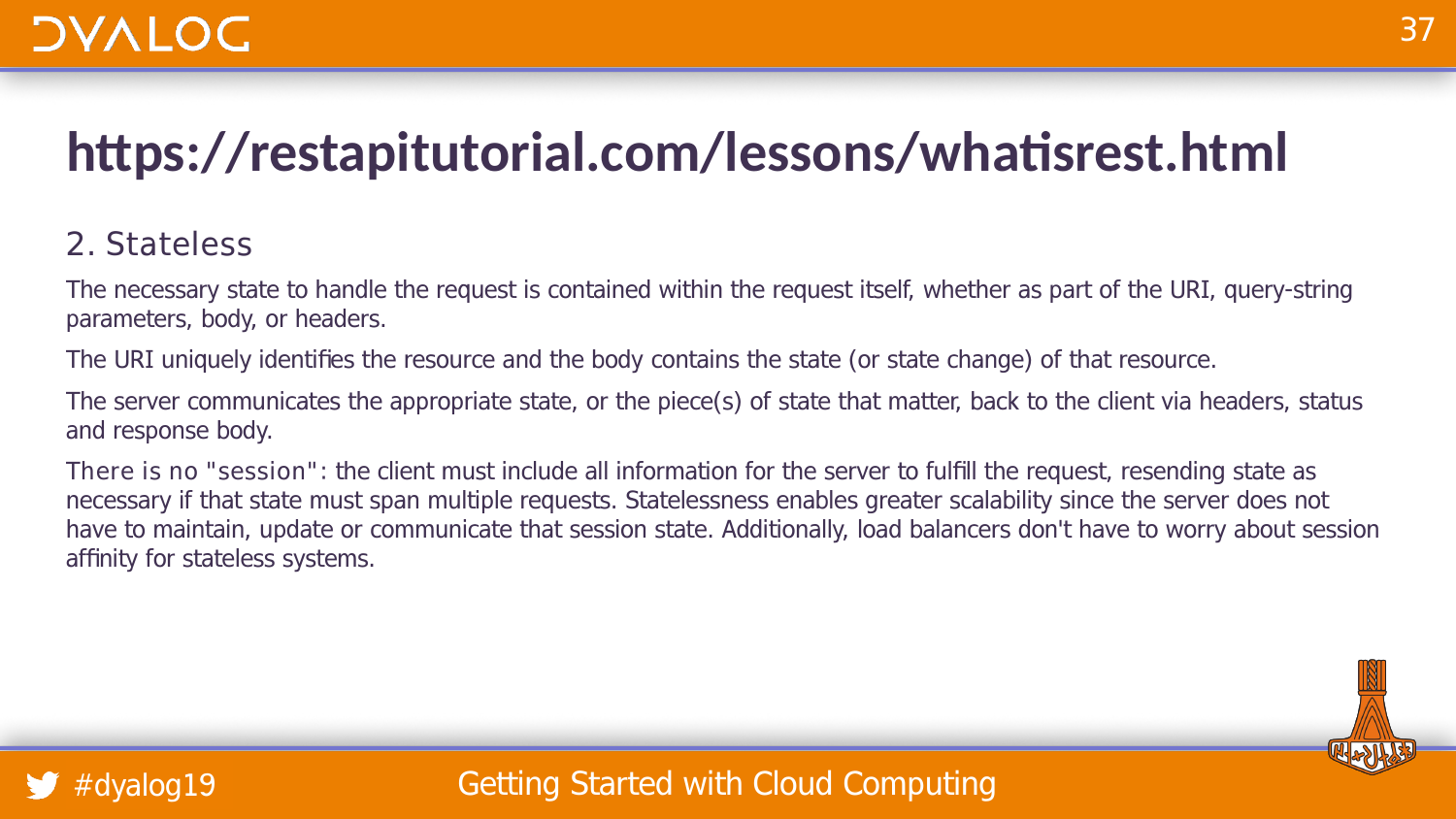

# https://restapitutorial.com/lessons/whatisrest.html
2. Stateless
The necessary state to handle the request is contained within the request itself, whether as part of the URI, query-string parameters, body, or headers.
The URI uniquely identifies the resource and the body contains the state (or state change) of that resource.
The server communicates the appropriate state, or the piece(s) of state that matter, back to the client via headers, status and response body.
There is no "session": the client must include all information for the server to fulfill the request, resending state as necessary if that state must span multiple requests. Statelessness enables greater scalability since the server does not have to maintain, update or communicate that session state. Additionally, load balancers don't have to worry about session affinity for stateless systems.